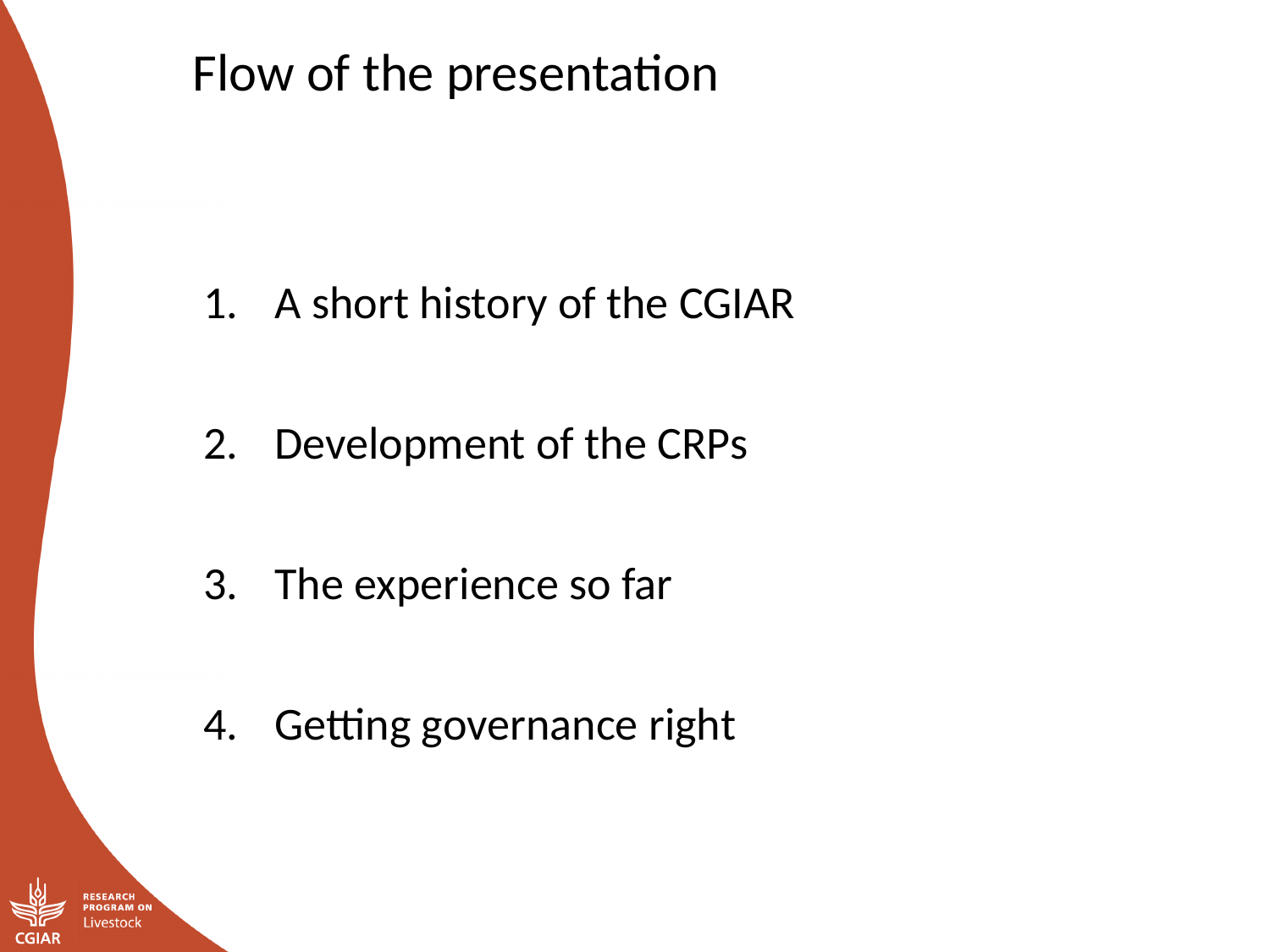

Flow of the presentation
A short history of the CGIAR
Development of the CRPs
The experience so far
Getting governance right